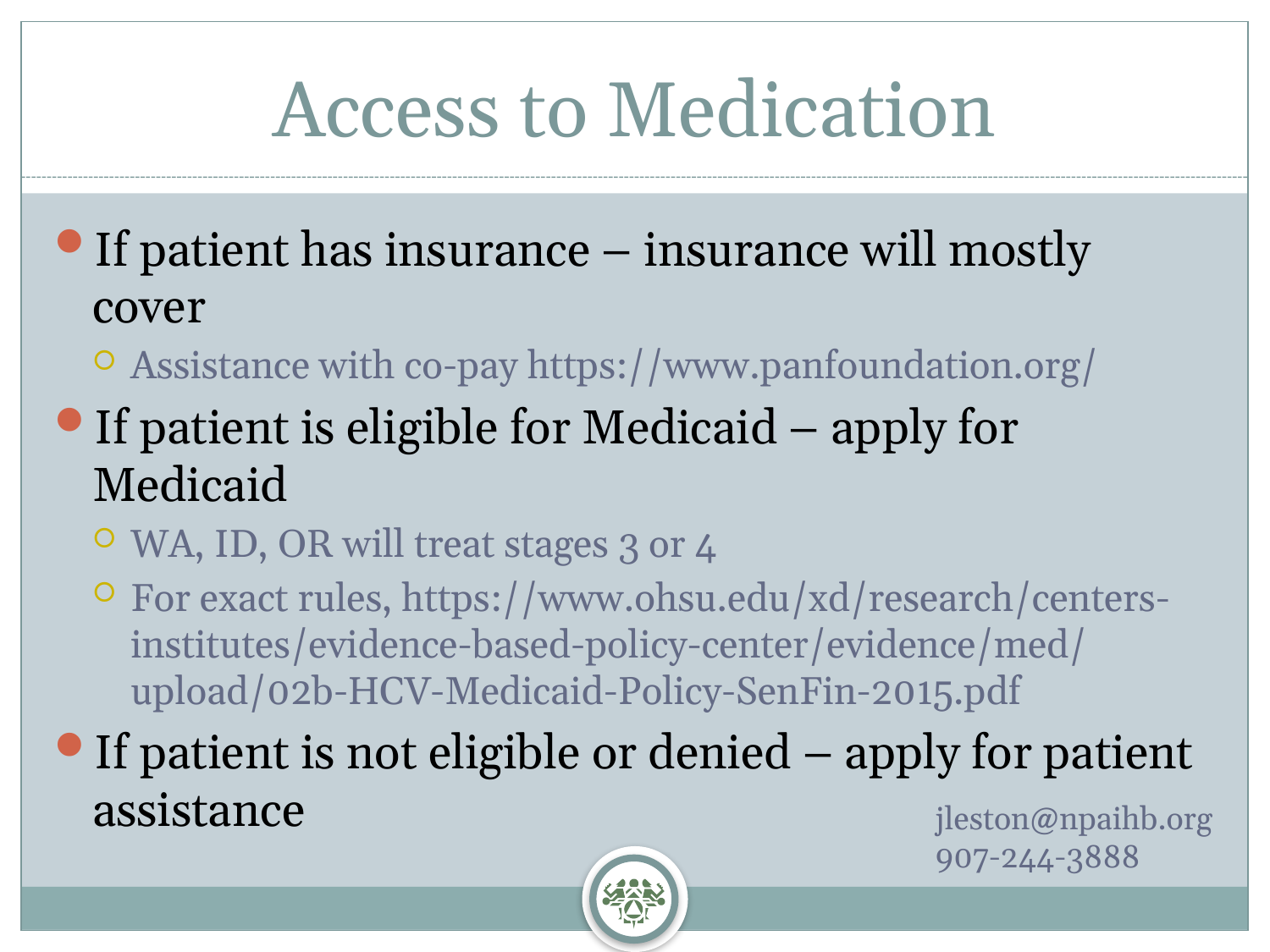

# Access to Medication
If patient has insurance – insurance will mostly cover
Assistance with co-pay https://www.panfoundation.org/
If patient is eligible for Medicaid – apply for Medicaid
WA, ID, OR will treat stages 3 or 4
For exact rules, https://www.ohsu.edu/xd/research/centers-institutes/evidence-based-policy-center/evidence/med/upload/02b-HCV-Medicaid-Policy-SenFin-2015.pdf
If patient is not eligible or denied – apply for patient assistance

jleston@npaihb.org
907-244-3888